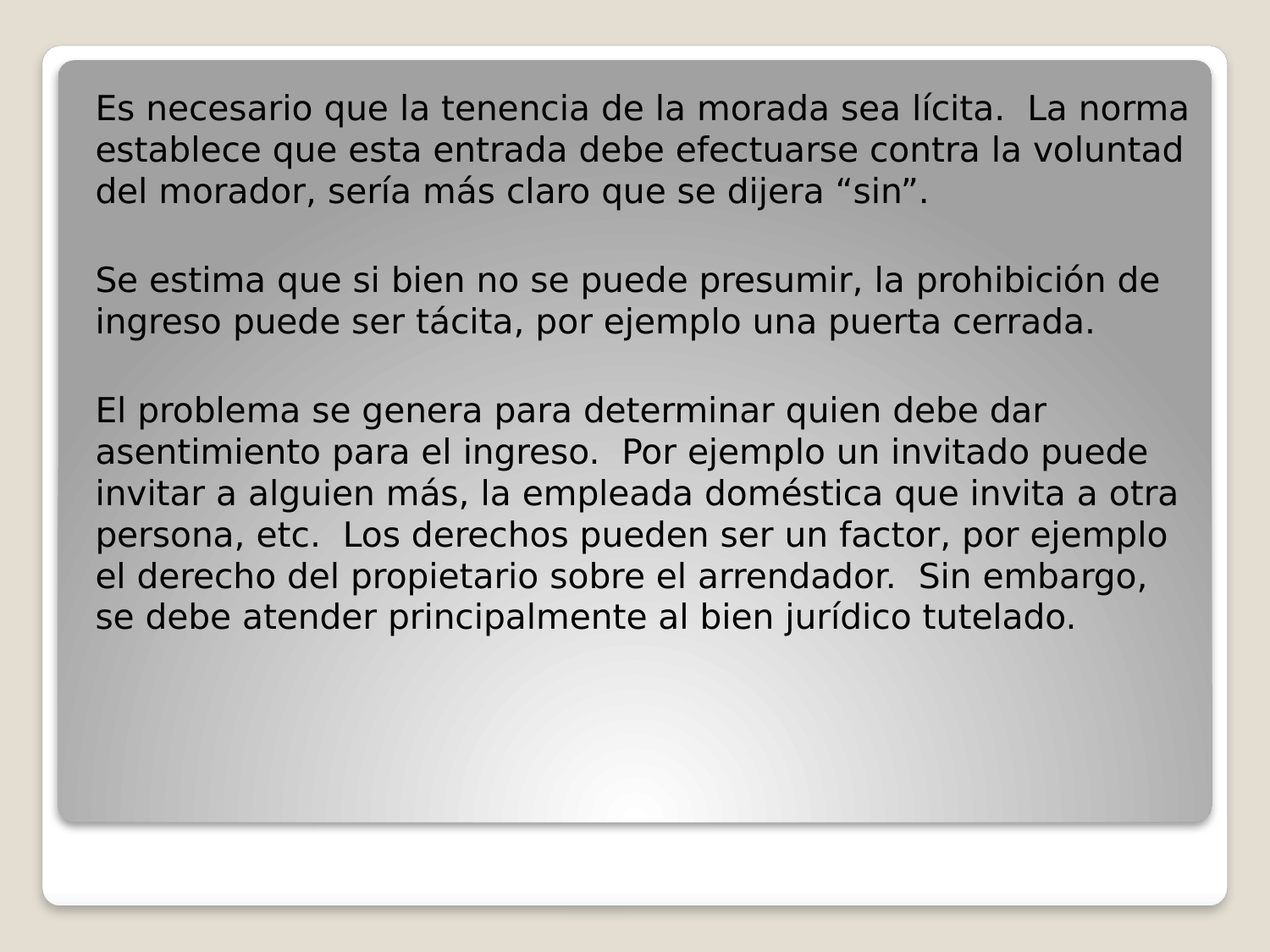

Es necesario que la tenencia de la morada sea lícita.  La norma establece que esta entrada debe efectuarse contra la voluntad del morador, sería más claro que se dijera “sin”.

Se estima que si bien no se puede presumir, la prohibición de ingreso puede ser tácita, por ejemplo una puerta cerrada.

El problema se genera para determinar quien debe dar asentimiento para el ingreso.  Por ejemplo un invitado puede invitar a alguien más, la empleada doméstica que invita a otra persona, etc.  Los derechos pueden ser un factor, por ejemplo el derecho del propietario sobre el arrendador.  Sin embargo, se debe atender principalmente al bien jurídico tutelado.
#